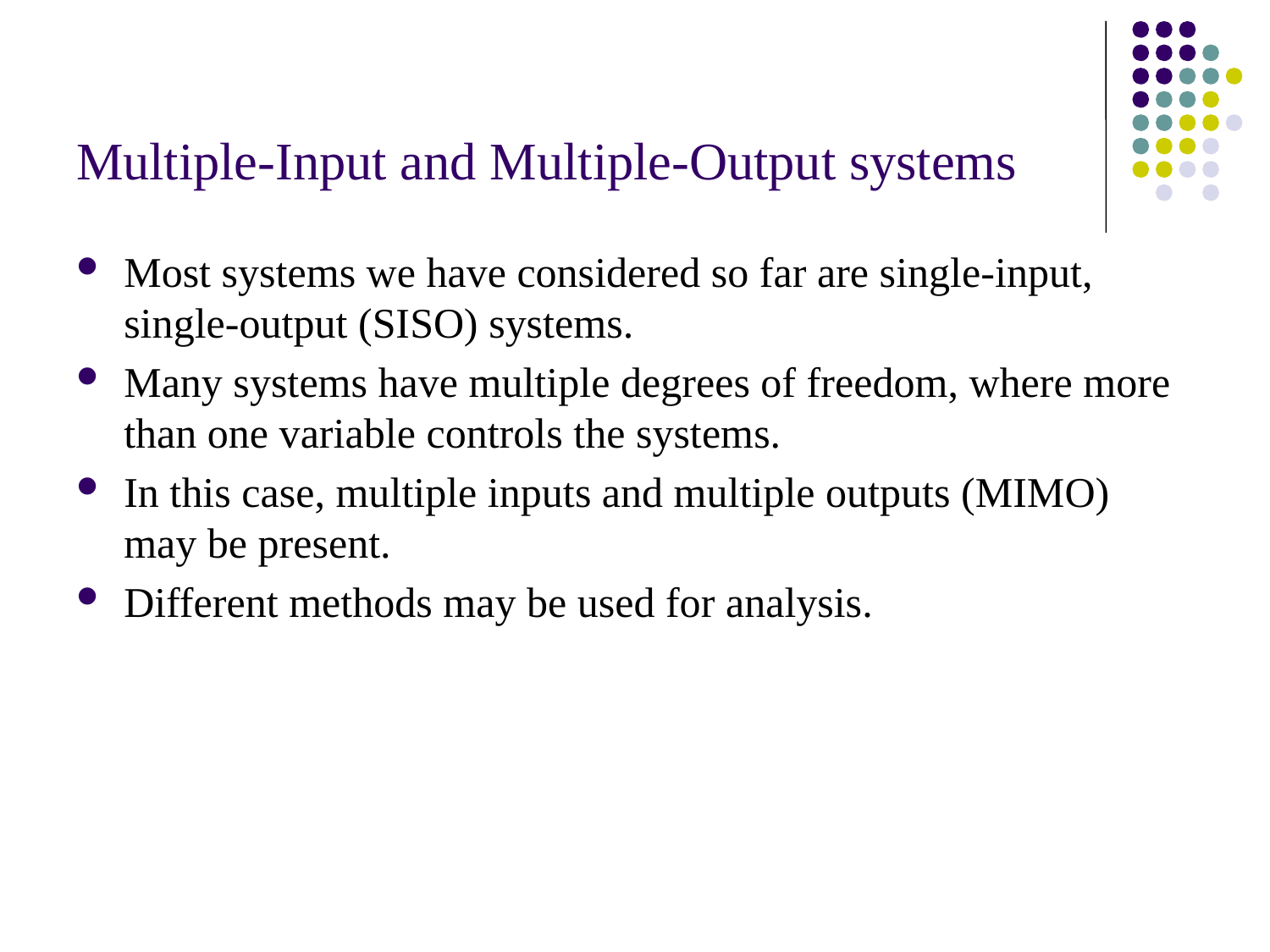

# Multiple-Input and Multiple-Output systems
Most systems we have considered so far are single-input, single-output (SISO) systems.
Many systems have multiple degrees of freedom, where more than one variable controls the systems.
In this case, multiple inputs and multiple outputs (MIMO) may be present.
Different methods may be used for analysis.